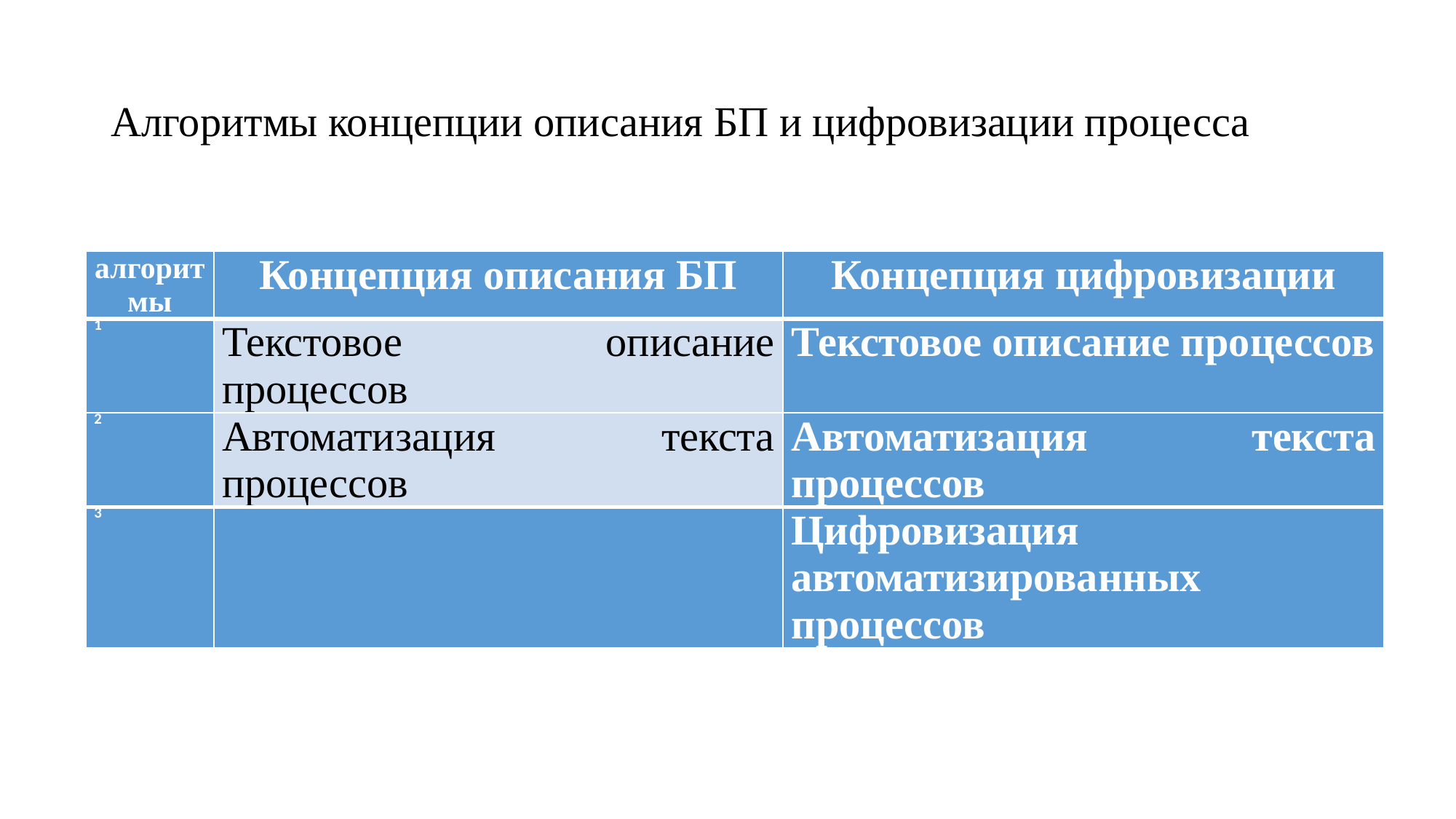

# Алгоритмы концепции описания БП и цифровизации процесса
| алгоритмы | Концепция описания БП | Концепция цифровизации |
| --- | --- | --- |
| 1 | Текстовое описание процессов | Текстовое описание процессов |
| 2 | Автоматизация текста процессов | Автоматизация текста процессов |
| 3 |  | Цифровизация автоматизированных процессов |